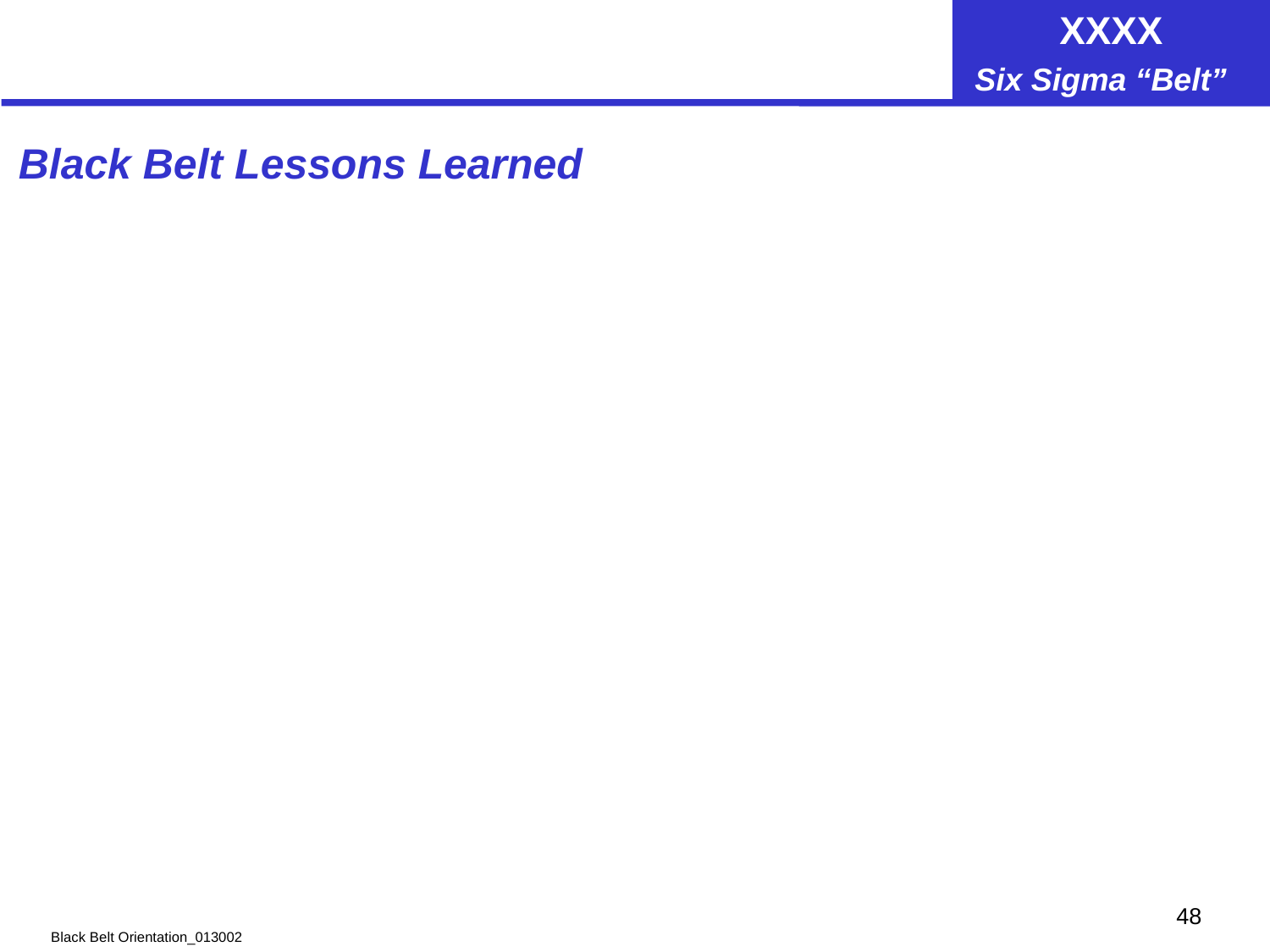

# Black Belt Lessons Learned
Black Belt Orientation_013002